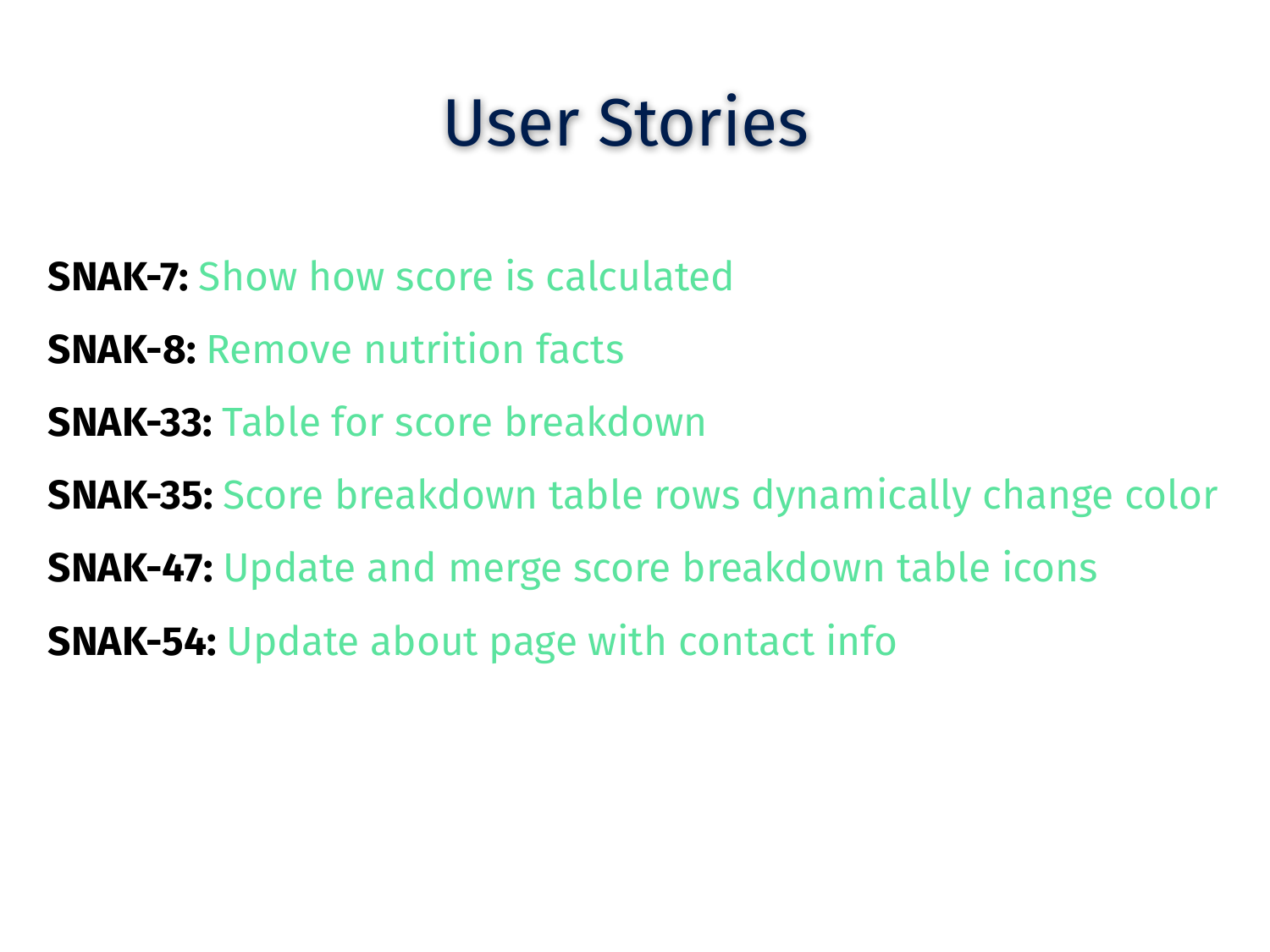

# User Stories

SNAK-7: Show how score is calculated
SNAK-8: Remove nutrition facts
SNAK-33: Table for score breakdown
SNAK-35: Score breakdown table rows dynamically change color
SNAK-47: Update and merge score breakdown table icons
SNAK-54: Update about page with contact info